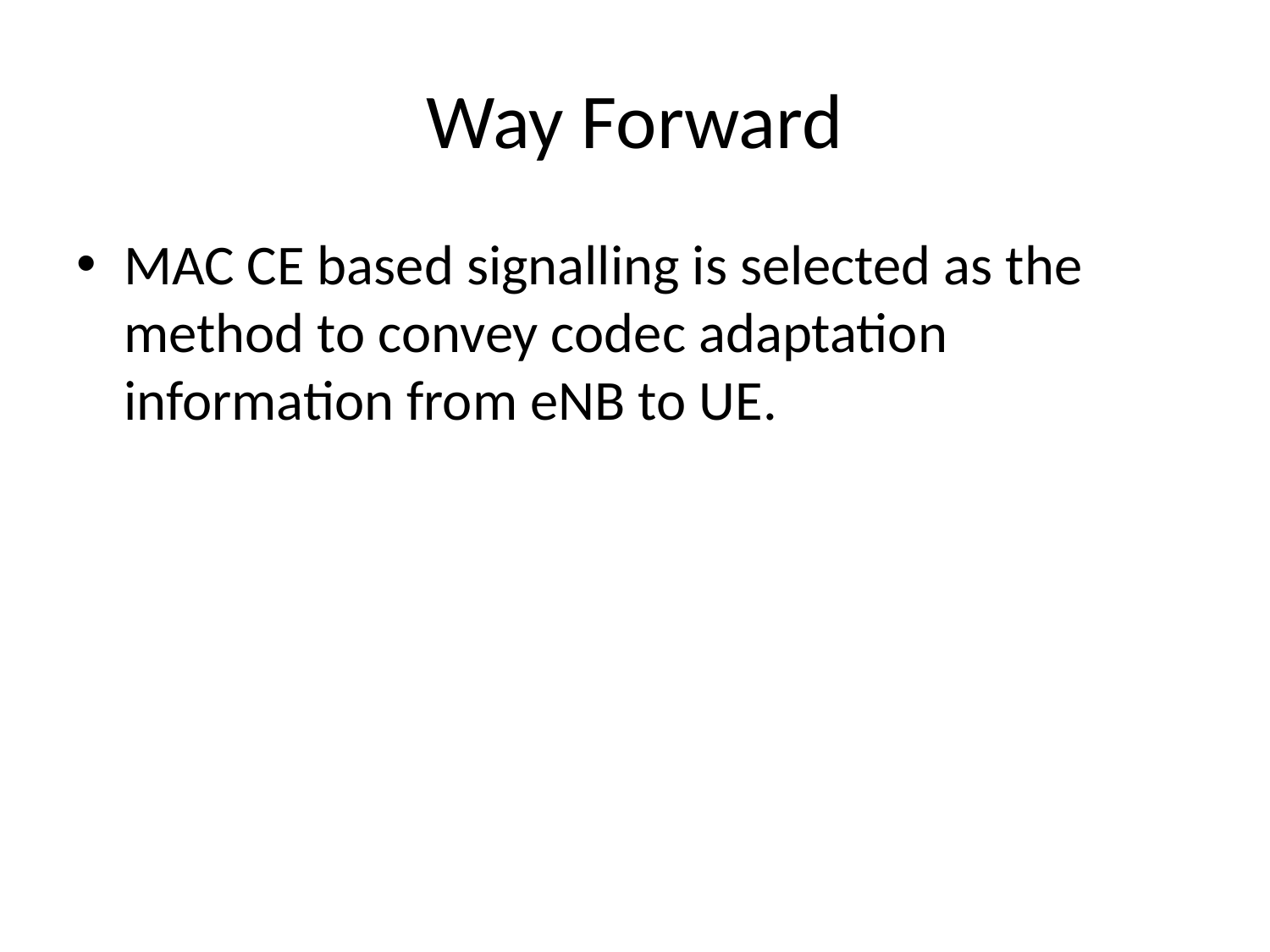

# Way Forward
MAC CE based signalling is selected as the method to convey codec adaptation information from eNB to UE.